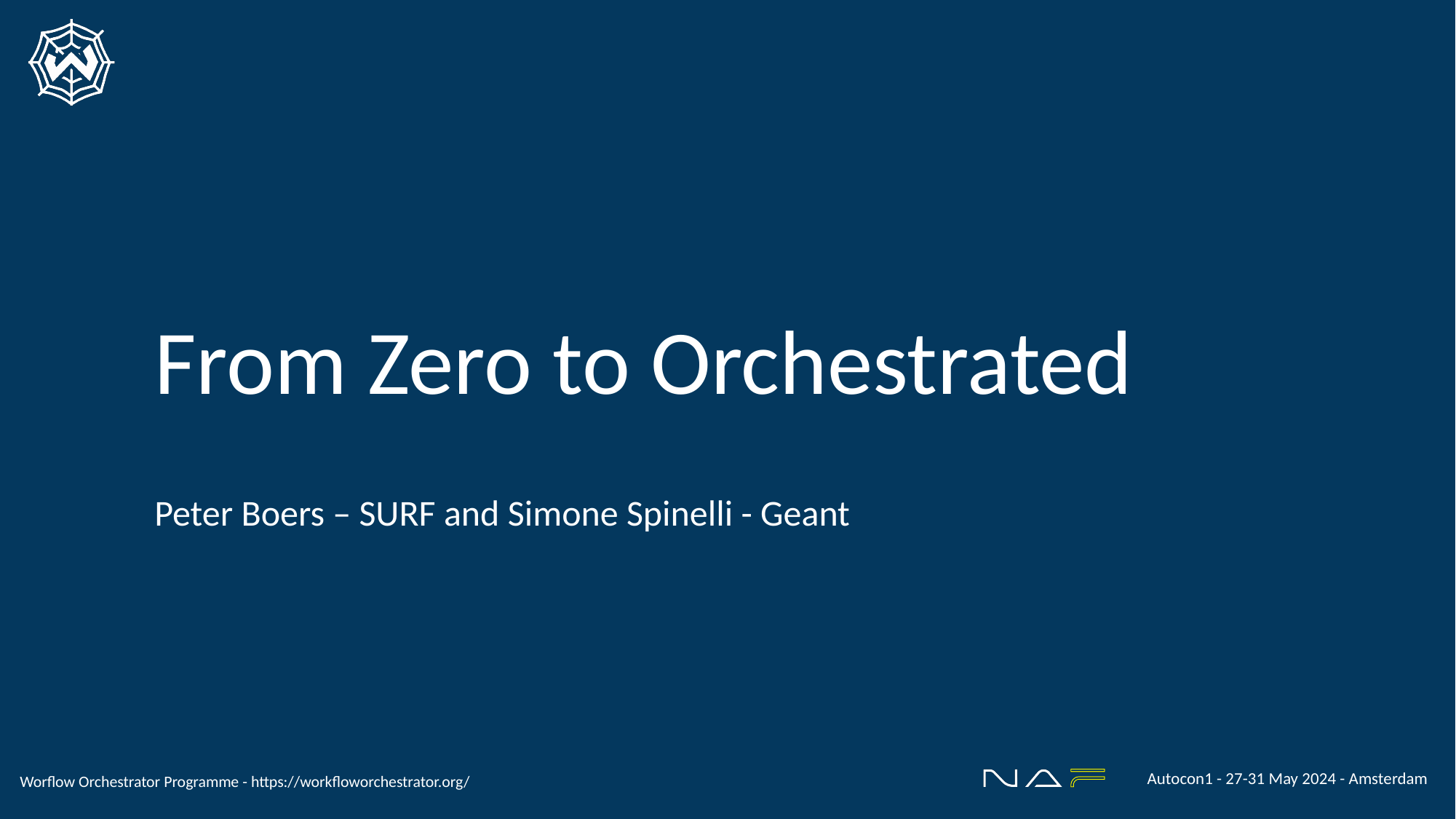

# From Zero to Orchestrated
Peter Boers – SURF and Simone Spinelli - Geant
Autocon1 - 27-31 May 2024 - Amsterdam
Worflow Orchestrator Programme - https://workfloworchestrator.org/